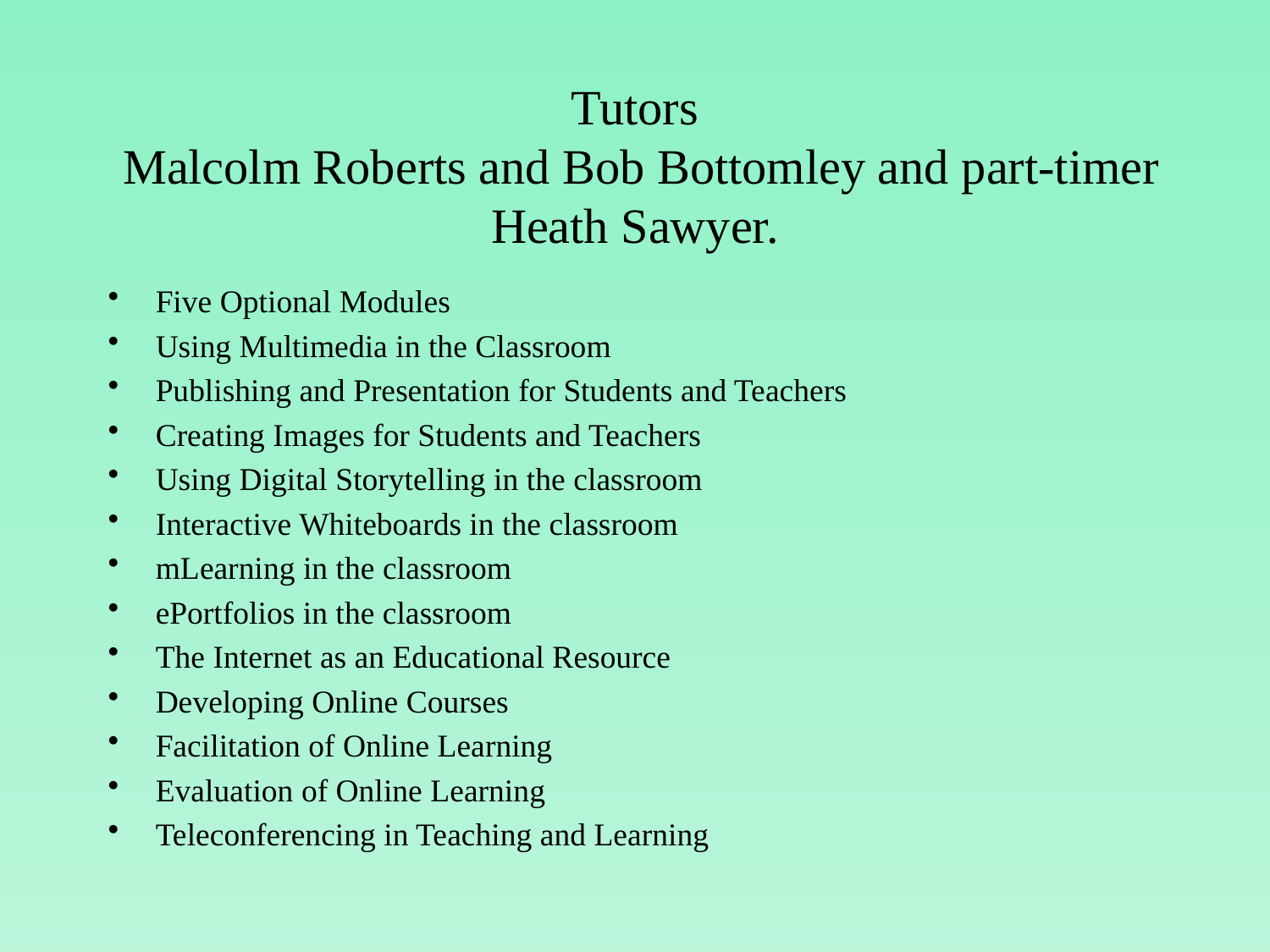

# Tutors Malcolm Roberts and Bob Bottomley and part-timer Heath Sawyer.
Five Optional Modules
Using Multimedia in the Classroom
Publishing and Presentation for Students and Teachers
Creating Images for Students and Teachers
Using Digital Storytelling in the classroom
Interactive Whiteboards in the classroom
mLearning in the classroom
ePortfolios in the classroom
The Internet as an Educational Resource
Developing Online Courses
Facilitation of Online Learning
Evaluation of Online Learning
Teleconferencing in Teaching and Learning